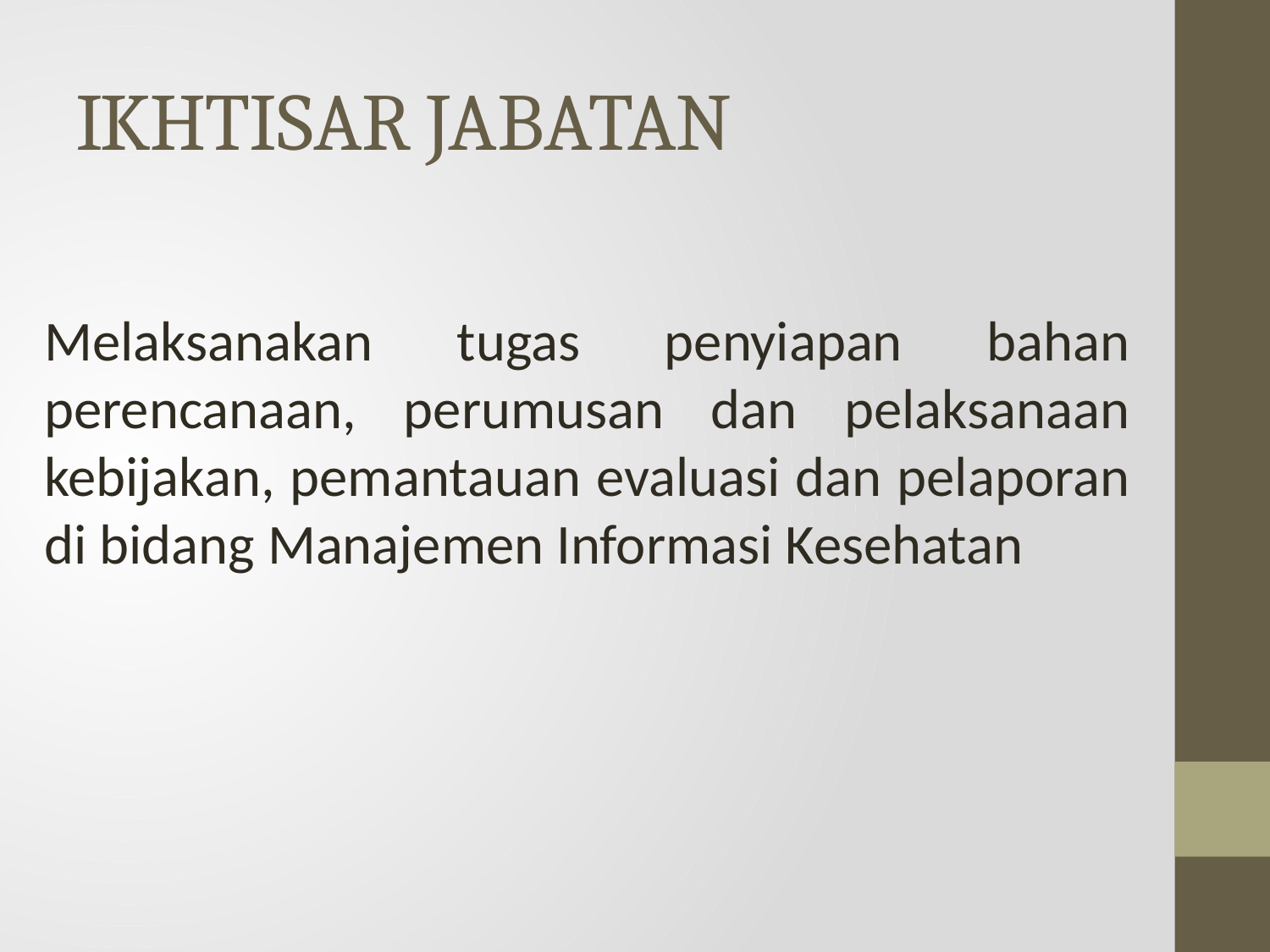

# IKHTISAR JABATAN
Melaksanakan tugas penyiapan bahan perencanaan, perumusan dan pelaksanaan kebijakan, pemantauan evaluasi dan pelaporan di bidang Manajemen Informasi Kesehatan